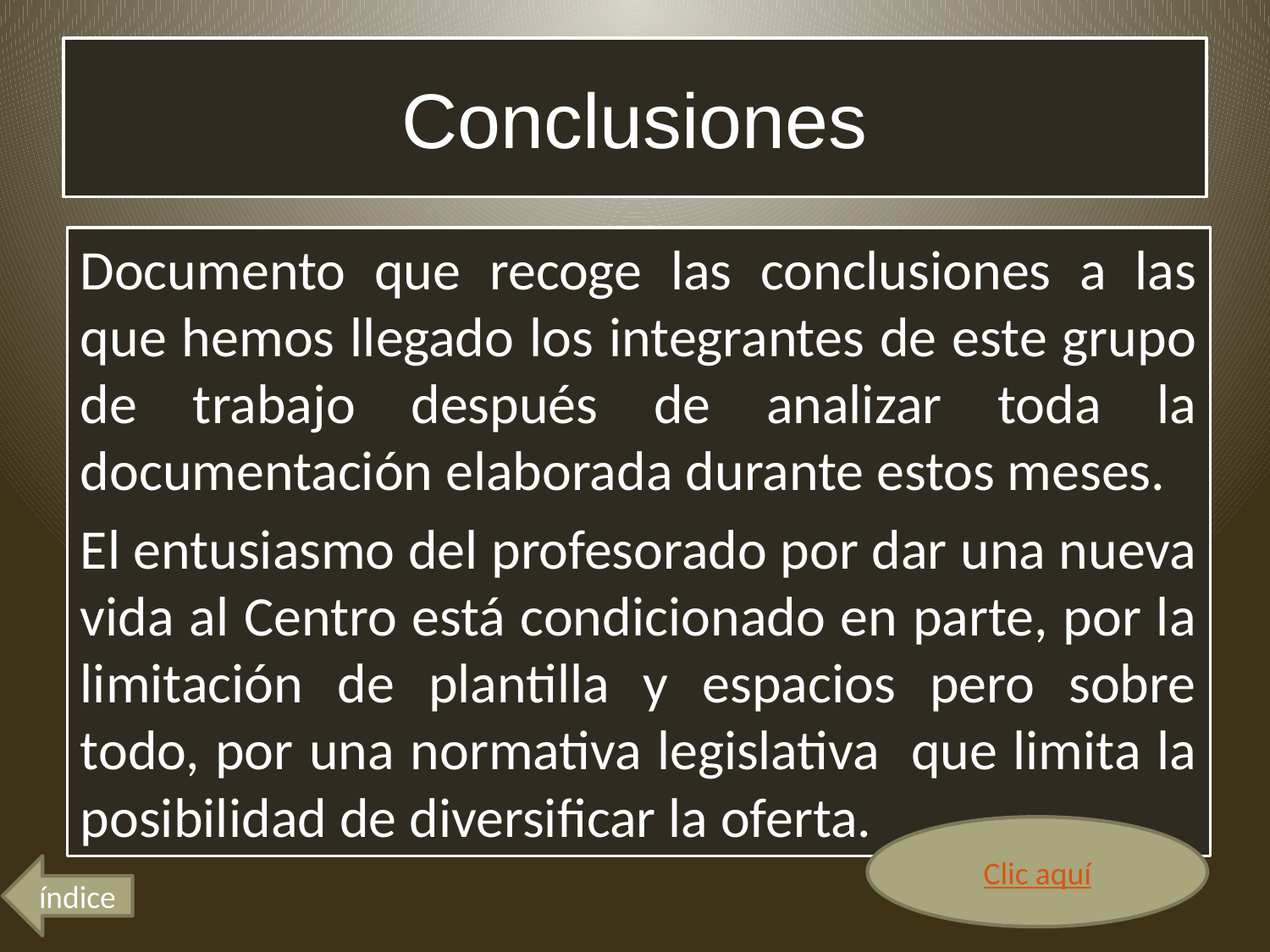

# Conclusiones
Documento que recoge las conclusiones a las que hemos llegado los integrantes de este grupo de trabajo después de analizar toda la documentación elaborada durante estos meses.
El entusiasmo del profesorado por dar una nueva vida al Centro está condicionado en parte, por la limitación de plantilla y espacios pero sobre todo, por una normativa legislativa  que limita la posibilidad de diversificar la oferta.
Clic aquí
índice